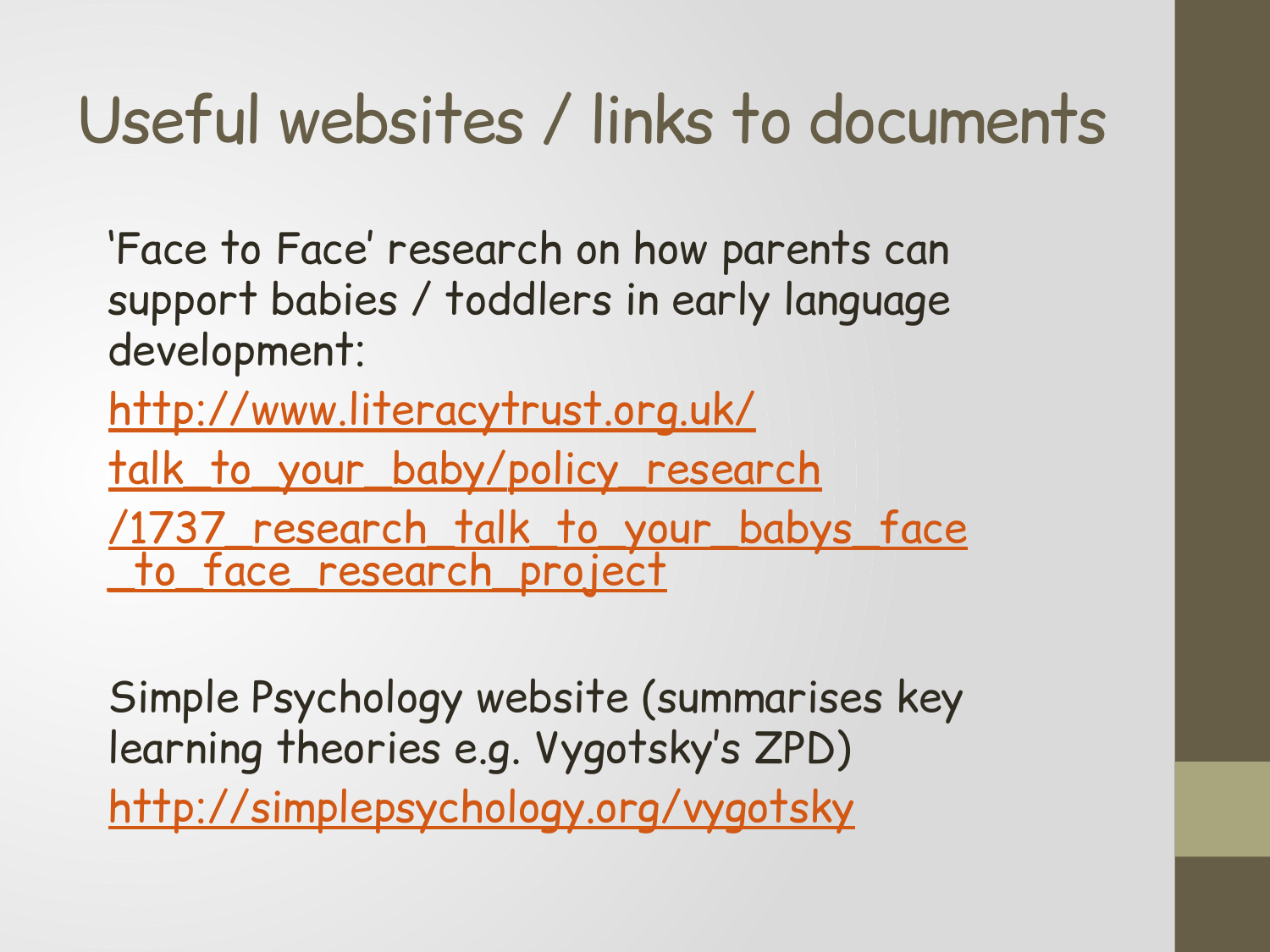

# Useful websites / links to documents
‘Face to Face’ research on how parents can support babies / toddlers in early language development:
http://www.literacytrust.org.uk/talk_to_your_baby/policy_research/1737_research_talk_to_your_babys_face_to_face_research_project

Simple Psychology website (summarises key learning theories e.g. Vygotsky’s ZPD)
http://simplepsychology.org/vygotsky